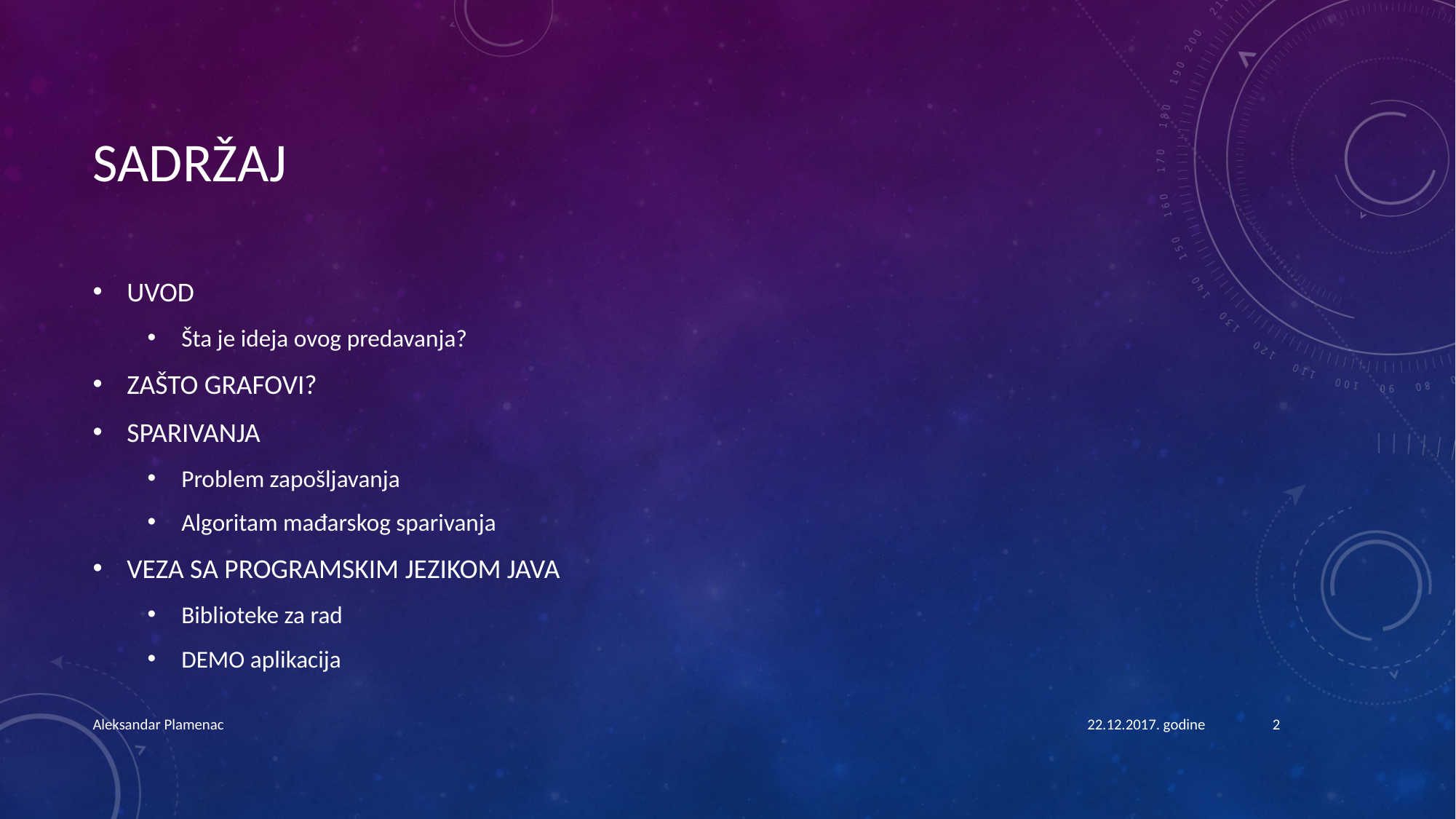

# SADRŽAJ
UVOD
Šta je ideja ovog predavanja?
ZAŠTO GRAFOVI?
SPARIVANJA
Problem zapošljavanja
Algoritam mađarskog sparivanja
VEZA SA PROGRAMSKIM JEZIKOM JAVA
Biblioteke za rad
DEMO aplikacija
Aleksandar Plamenac
22.12.2017. godine
2